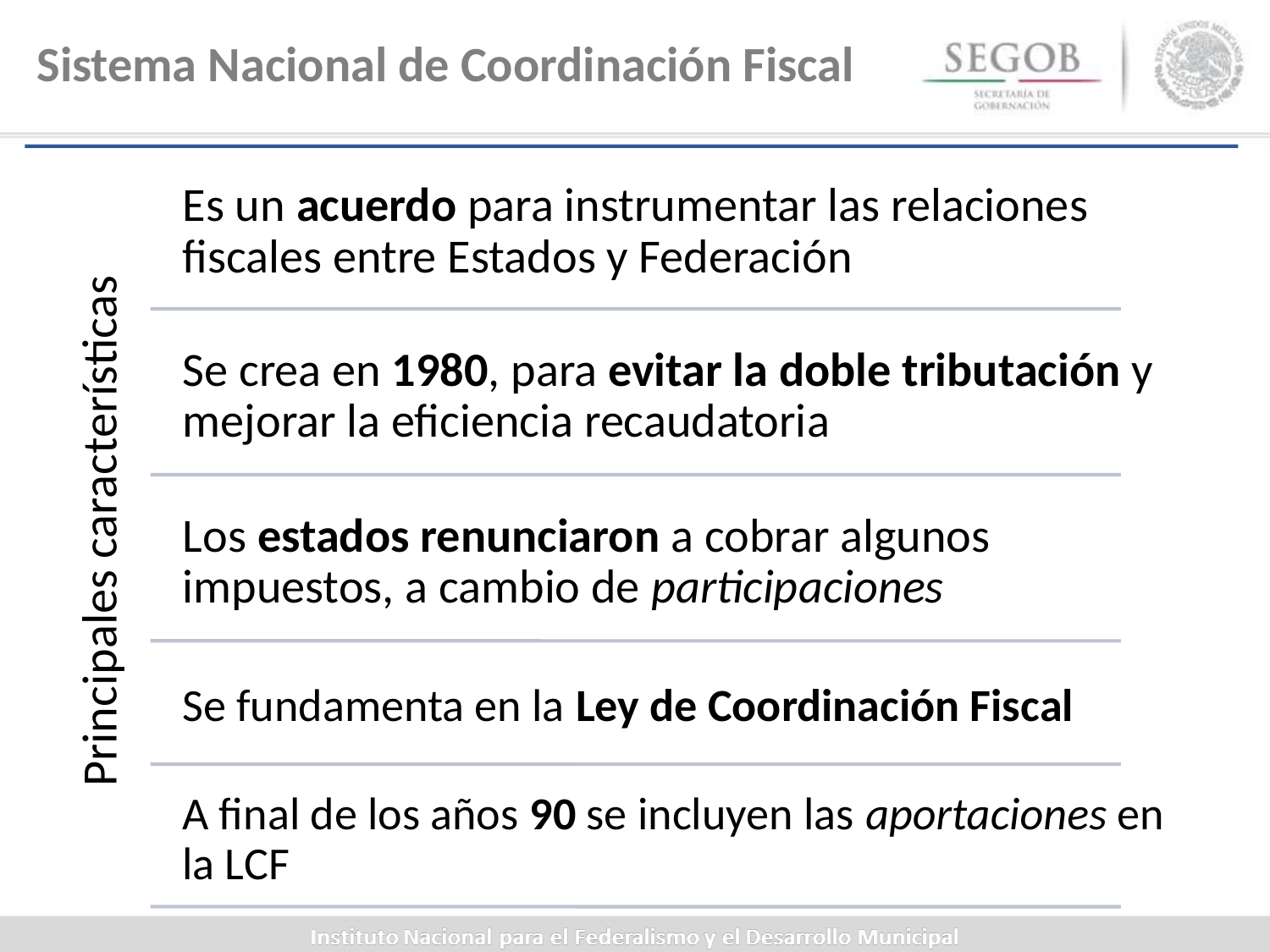

Sistema Nacional de Coordinación Fiscal
Principales características
Es un acuerdo para instrumentar las relaciones fiscales entre Estados y Federación
Se crea en 1980, para evitar la doble tributación y mejorar la eficiencia recaudatoria
Los estados renunciaron a cobrar algunos impuestos, a cambio de participaciones
Se fundamenta en la Ley de Coordinación Fiscal
A final de los años 90 se incluyen las aportaciones en la LCF